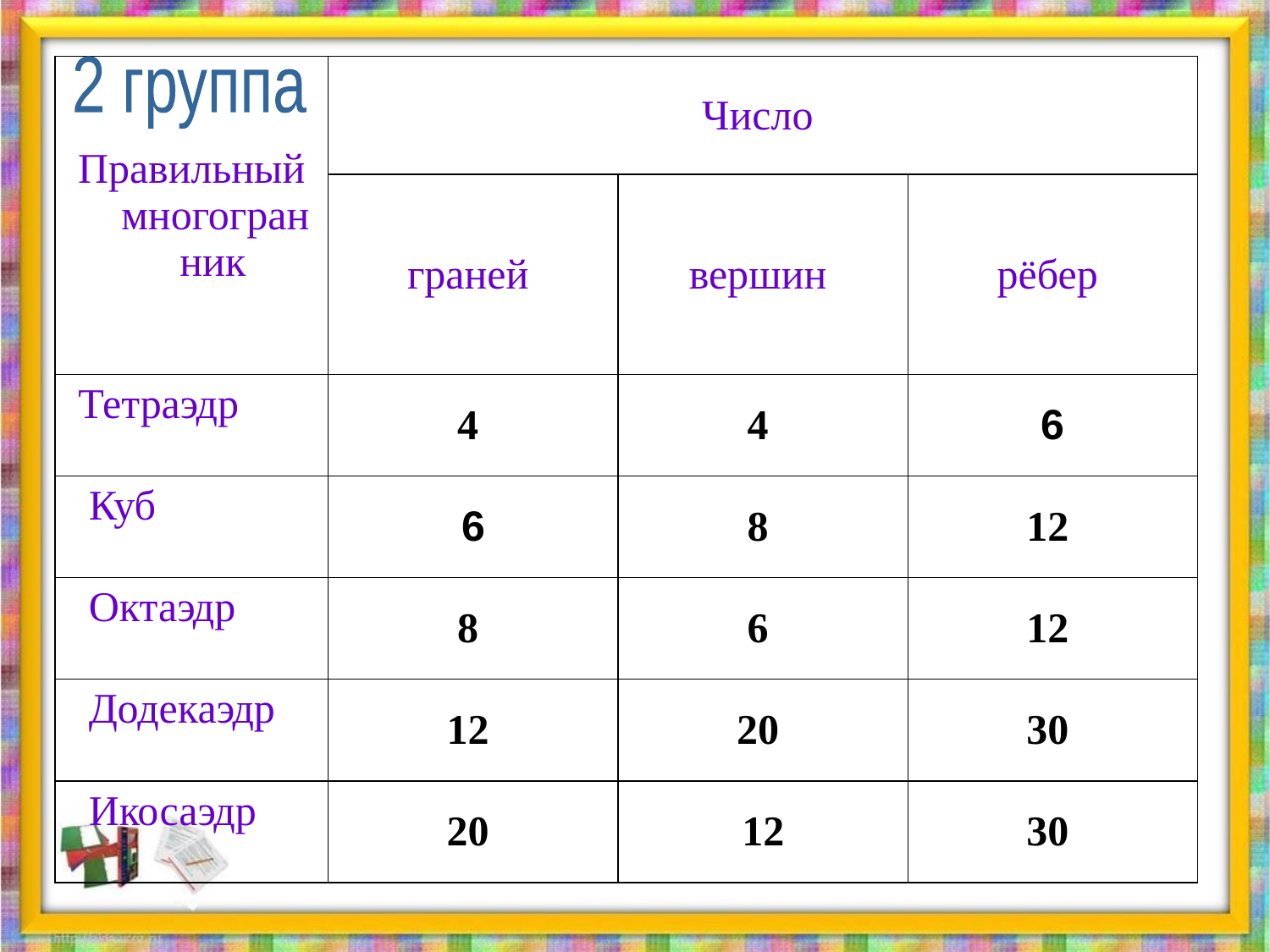

| Правильный многогранник | Число |  |  |
| --- | --- | --- | --- |
|  | граней | вершин | рёбер |
| Тетраэдр | 4 | 4 | 6 |
| Куб | 6 | 8 | 12 |
| Октаэдр | 8 | 6 | 12 |
| Додекаэдр | 12 | 20 | 30 |
| Икосаэдр | 20 | 12 | 30 |
2 группа